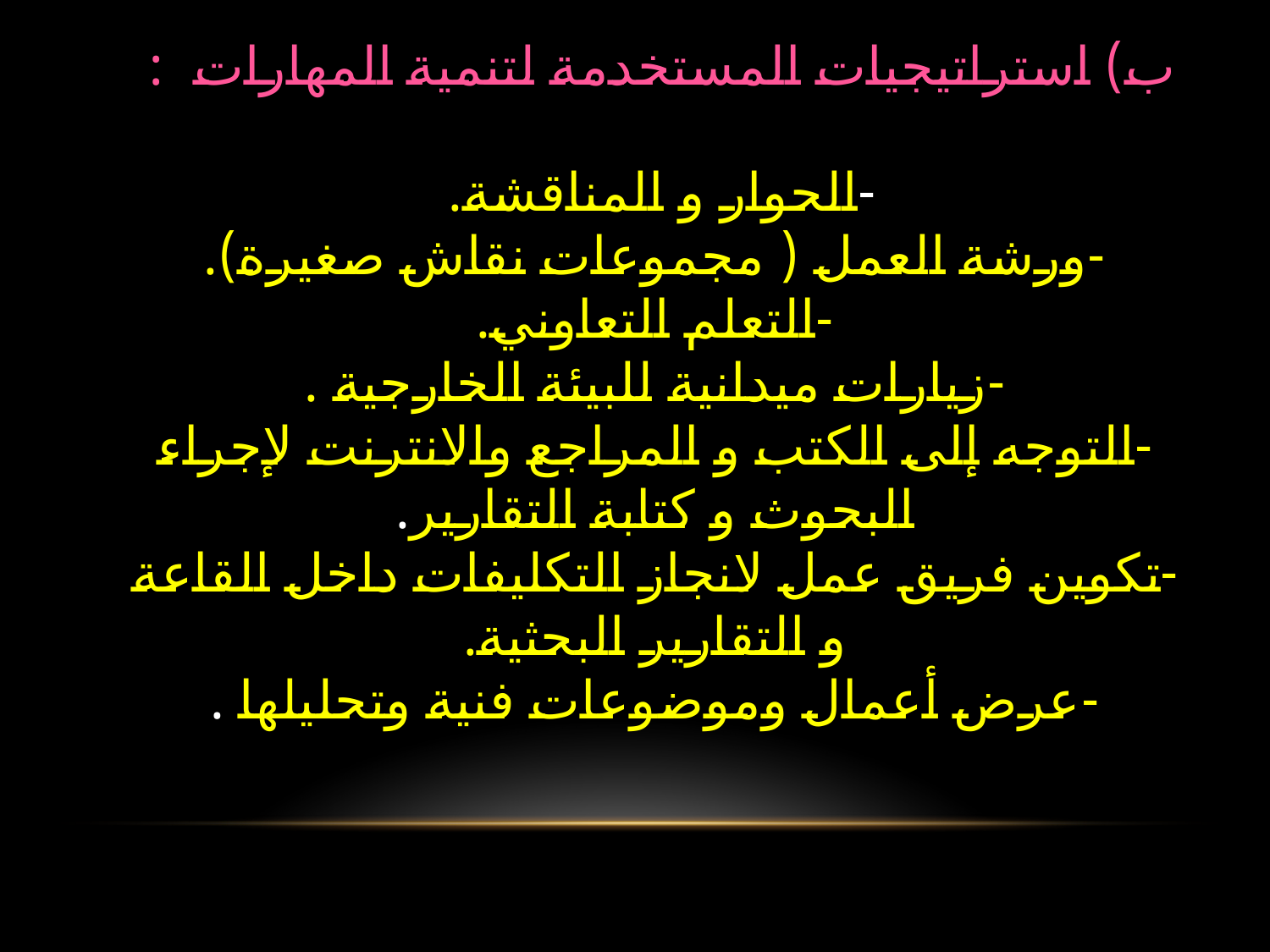

# ب) استراتيجيات المستخدمة لتنمية المهارات  : -	الحوار و المناقشة. -	ورشة العمل ( مجموعات نقاش صغيرة). -	التعلم التعاوني. -	زيارات ميدانية للبيئة الخارجية . -	التوجه إلى الكتب و المراجع والانترنت لإجراء البحوث و كتابة التقارير. -	تكوين فريق عمل لانجاز التكليفات داخل القاعة و التقارير البحثية. -	عرض أعمال وموضوعات فنية وتحليلها .